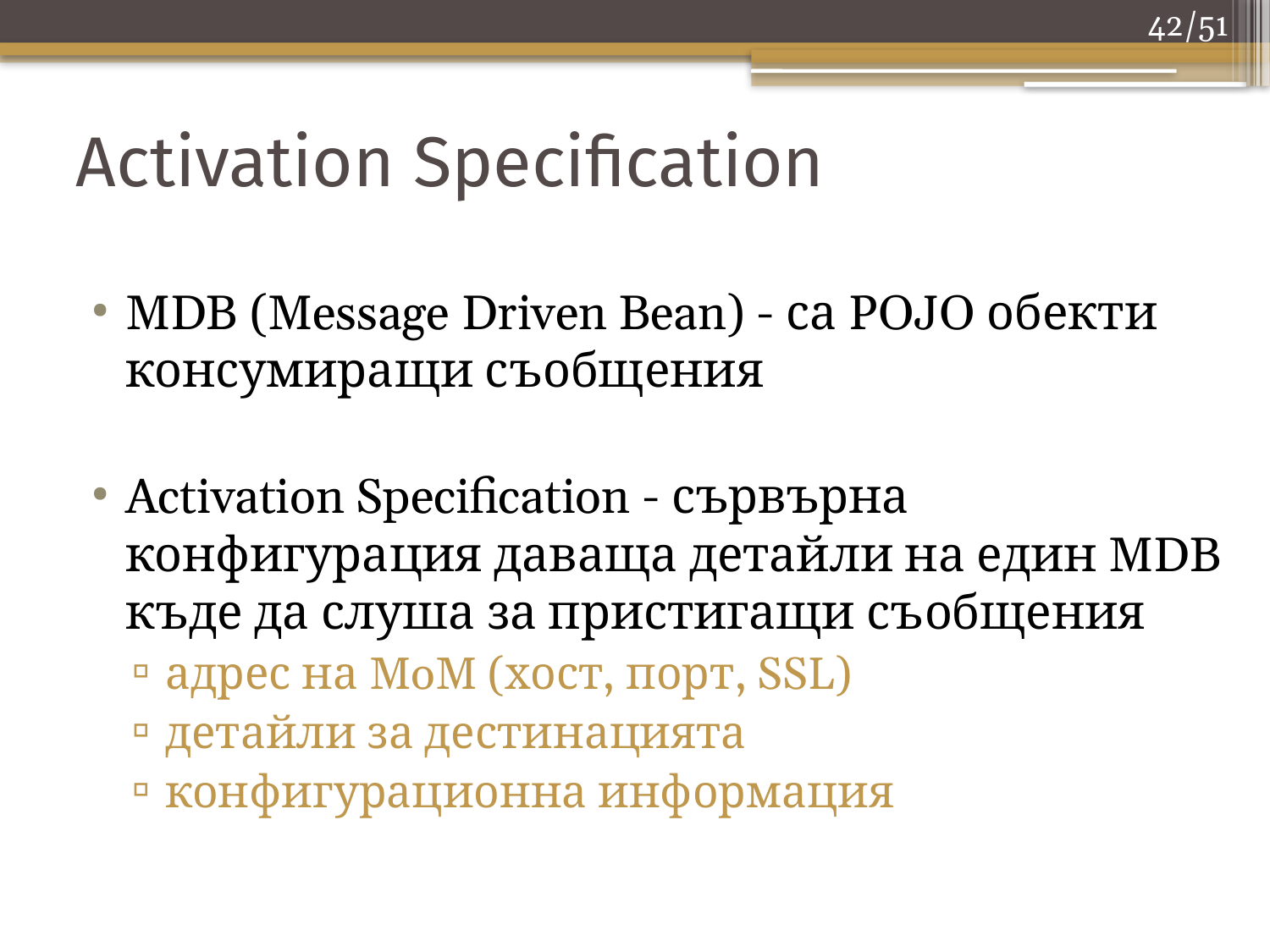

42/51
# Activation Specification
MDB (Message Driven Bean) - са POJO обекти консумиращи съобщения

Activation Specification - сървърна конфигурация даваща детайли на един MDB къде да слуша за пристигащи съобщения
адрес на MoM (хост, порт, SSL)
детайли за дестинацията
конфигурационна информация